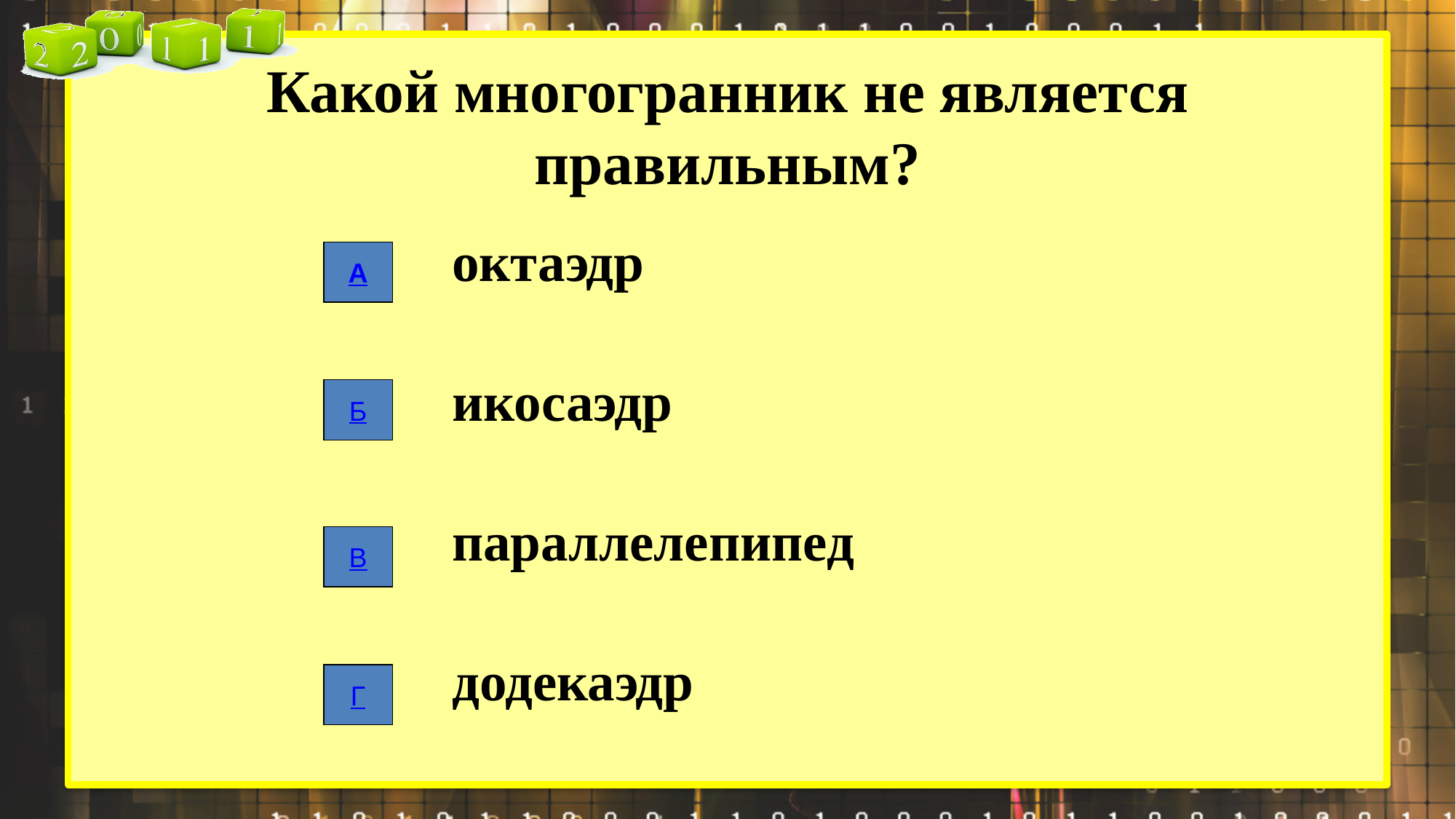

# Какой многогранник не является правильным?
                           октаэдр

                           икосаэдр

                           параллелепипед

                           додекаэдр

А
Б
В
Г